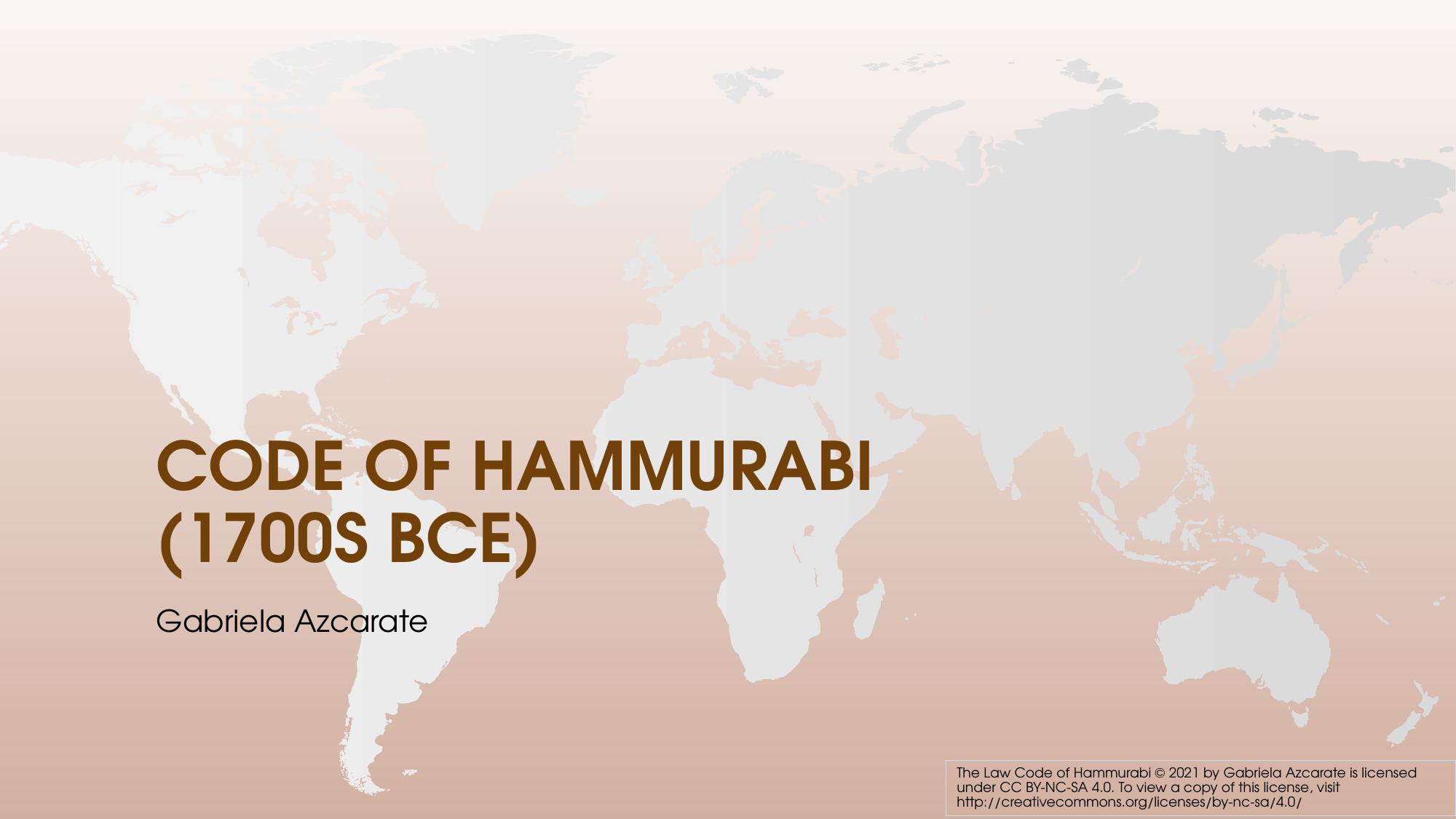

# Code of Hammurabi (1700s BCE)
Gabriela Azcarate
The Law Code of Hammurabi © 2021 by Gabriela Azcarate is licensed under CC BY-NC-SA 4.0. To view a copy of this license, visit http://creativecommons.org/licenses/by-nc-sa/4.0/